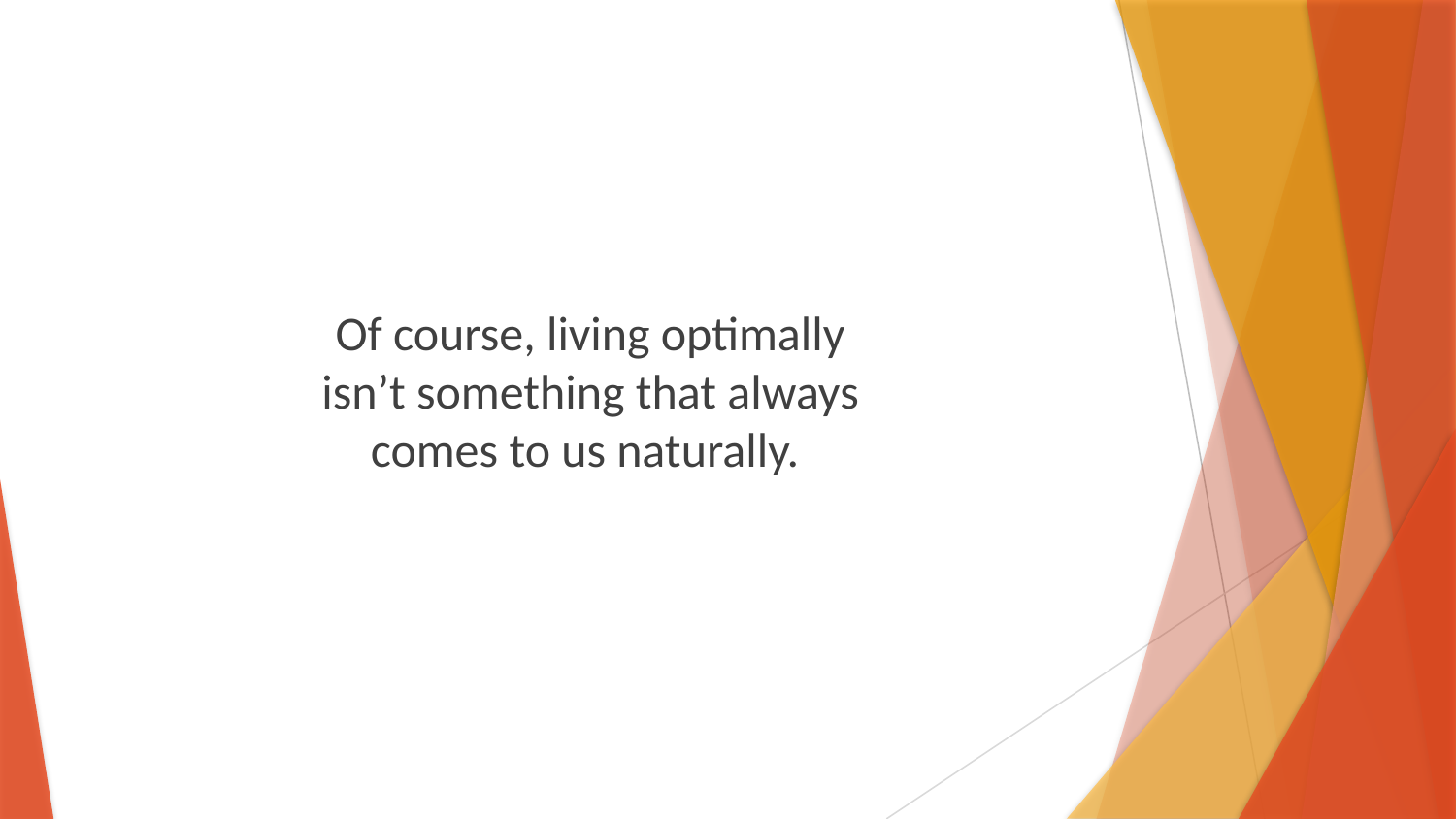

Of course, living optimally isn’t something that always comes to us naturally.